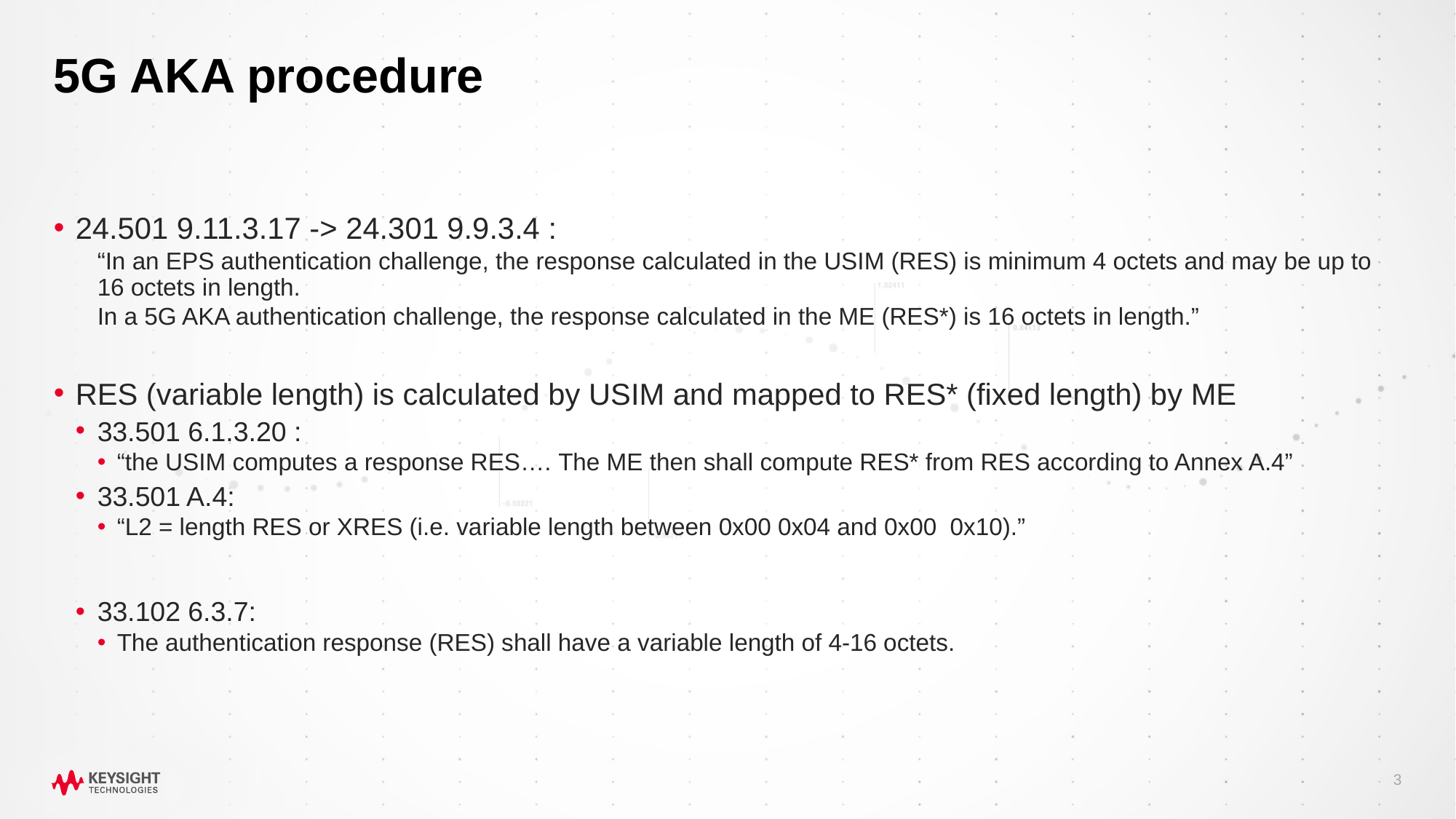

# 5G AKA procedure

24.501 9.11.3.17 -> 24.301 9.9.3.4 :
“In an EPS authentication challenge, the response calculated in the USIM (RES) is minimum 4 octets and may be up to 16 octets in length.
In a 5G AKA authentication challenge, the response calculated in the ME (RES*) is 16 octets in length.”

RES (variable length) is calculated by USIM and mapped to RES* (fixed length) by ME
33.501 6.1.3.20 :
“the USIM computes a response RES…. The ME then shall compute RES* from RES according to Annex A.4”
33.501 A.4:
“L2 = length RES or XRES (i.e. variable length between 0x00 0x04 and 0x00  0x10).”

33.102 6.3.7:
The authentication response (RES) shall have a variable length of 4‑16 octets.